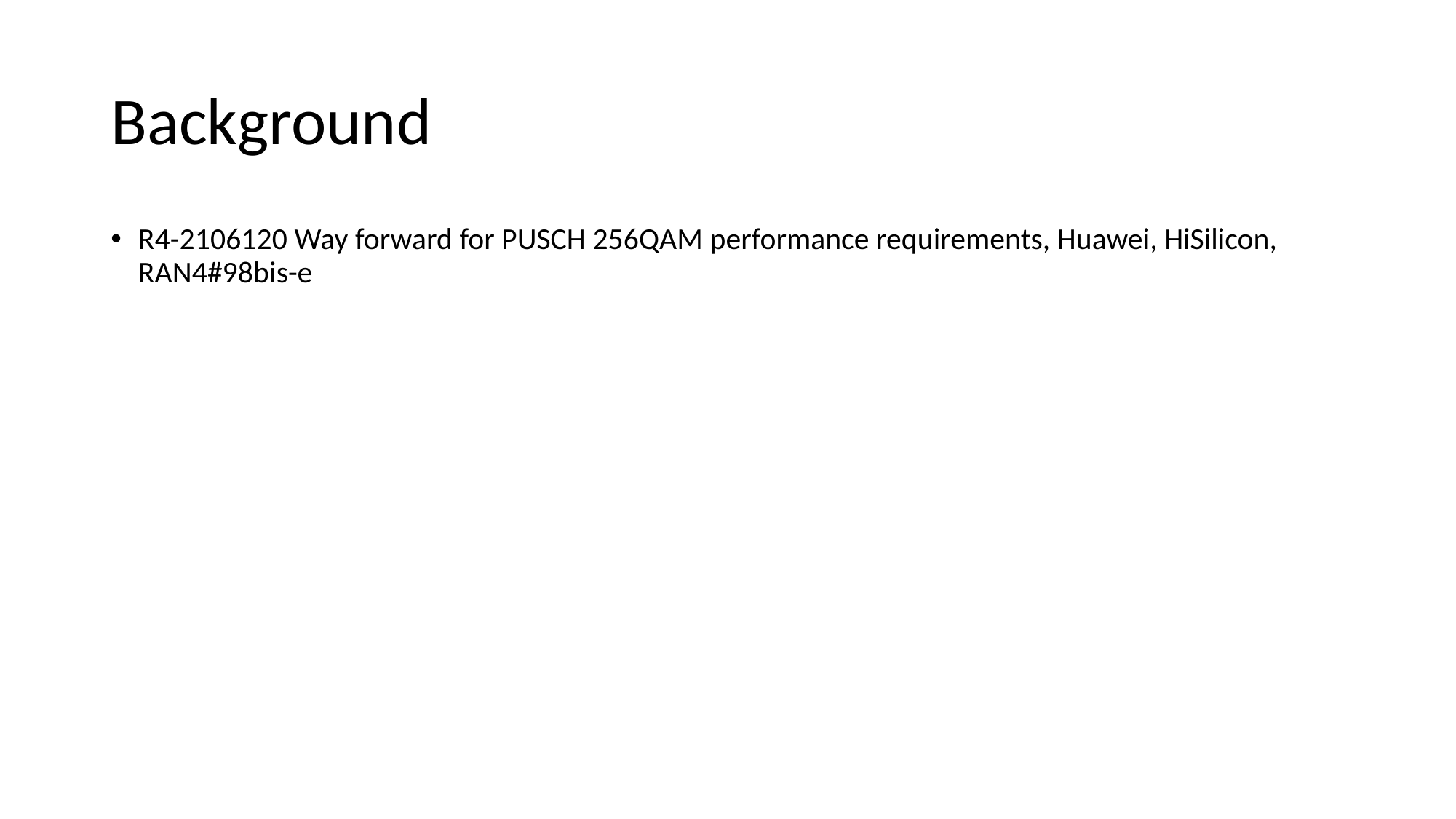

# Background
R4-2106120 Way forward for PUSCH 256QAM performance requirements, Huawei, HiSilicon, RAN4#98bis-e